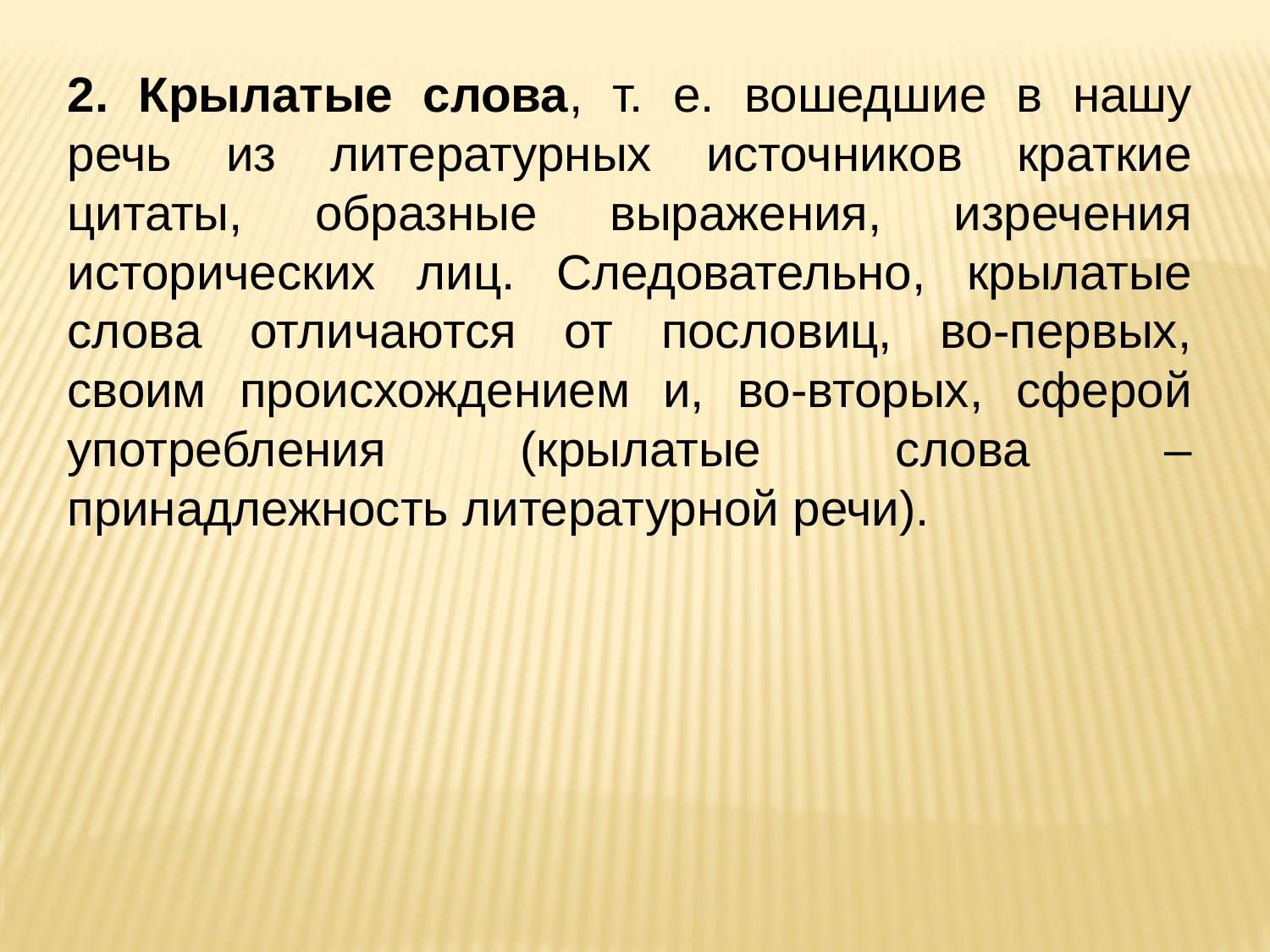

2. Крылатые слова, т. е. вошедшие в нашу речь из литературных источников краткие цитаты, образные выражения, изречения исторических лиц. Следовательно, крылатые слова отличаются от пословиц, во-первых, своим происхождением и, во-вторых, сферой употребления (крылатые слова – принадлежность литературной речи).